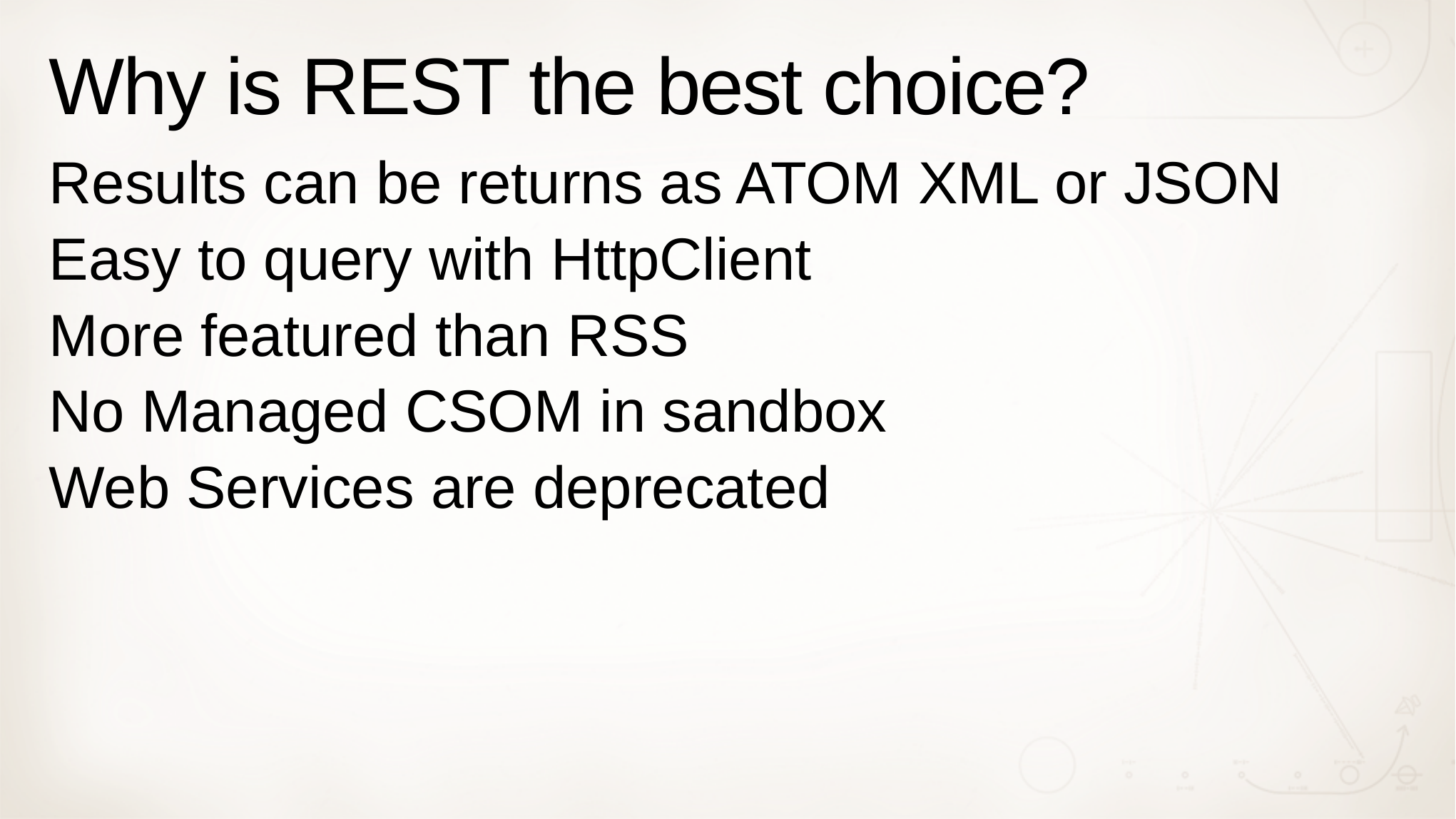

# Why is REST the best choice?
Results can be returns as ATOM XML or JSON
Easy to query with HttpClient
More featured than RSS
No Managed CSOM in sandbox
Web Services are deprecated